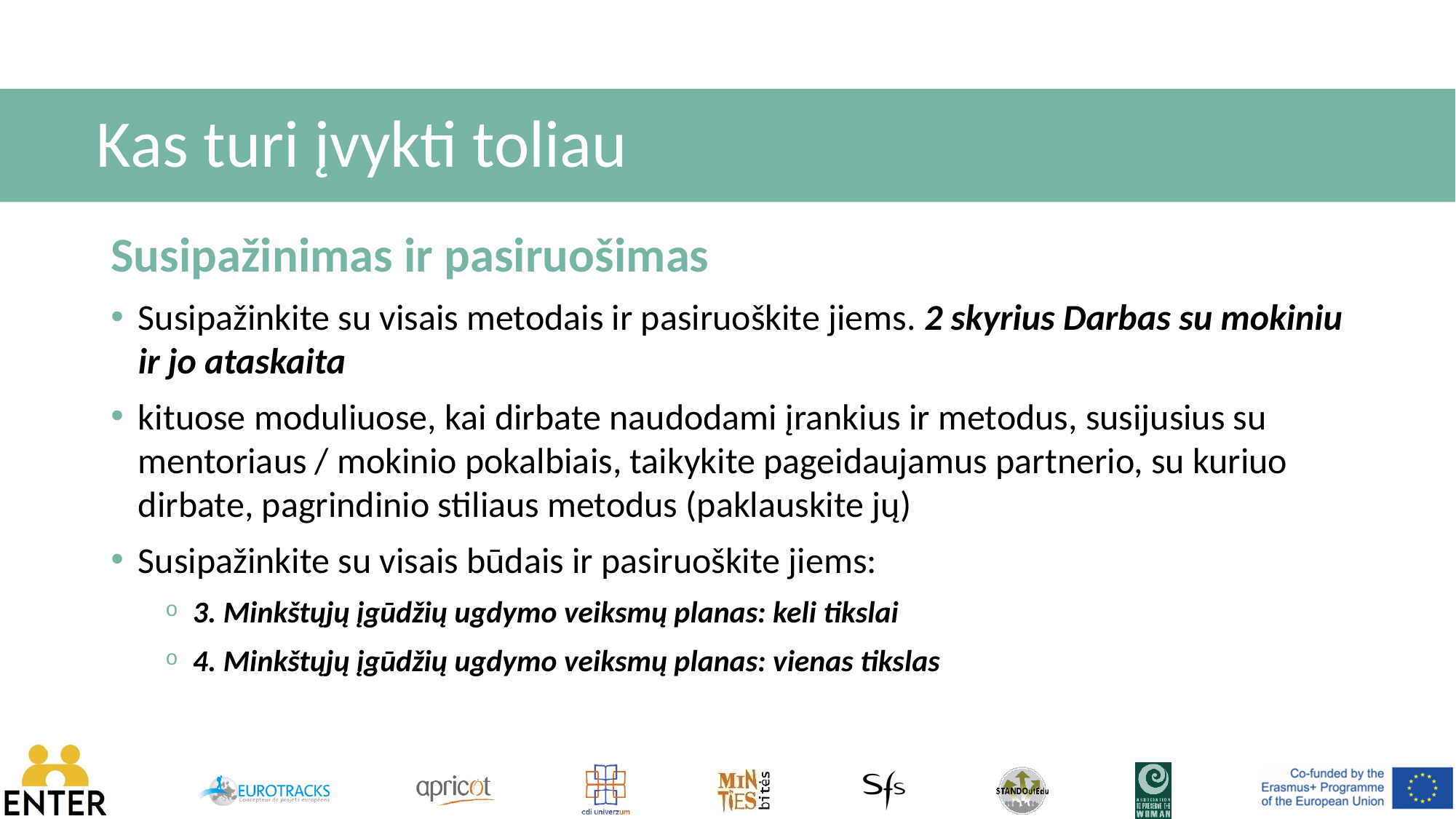

# Kas turi įvykti toliau
Susipažinimas ir pasiruošimas
Susipažinkite su visais metodais ir pasiruoškite jiems. 2 skyrius Darbas su mokiniu ir jo ataskaita
kituose moduliuose, kai dirbate naudodami įrankius ir metodus, susijusius su mentoriaus / mokinio pokalbiais, taikykite pageidaujamus partnerio, su kuriuo dirbate, pagrindinio stiliaus metodus (paklauskite jų)
Susipažinkite su visais būdais ir pasiruoškite jiems:
3. Minkštųjų įgūdžių ugdymo veiksmų planas: keli tikslai
4. Minkštųjų įgūdžių ugdymo veiksmų planas: vienas tikslas